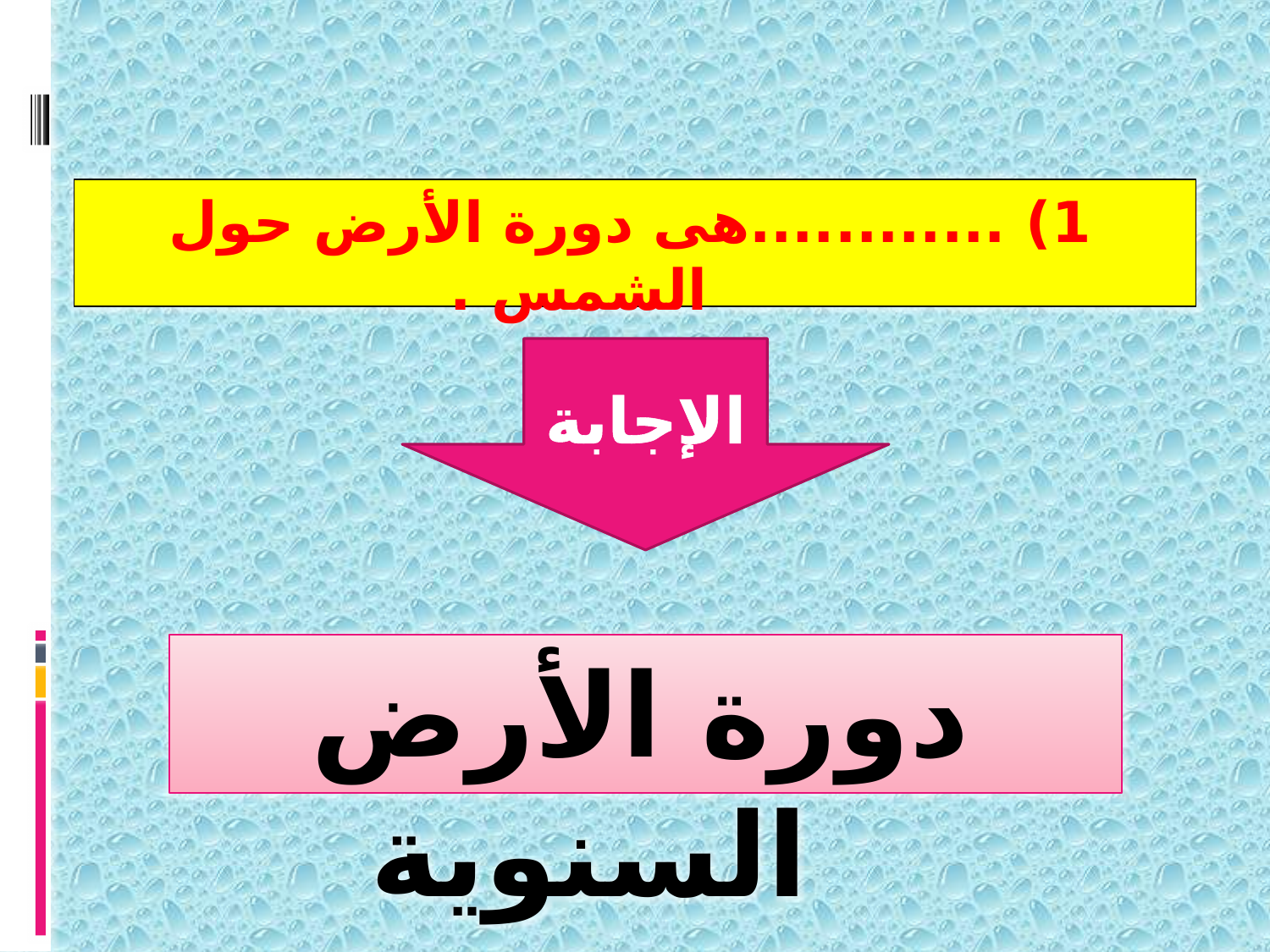

1) ............هى دورة الأرض حول الشمس .
الإجابة
دورة الأرض السنوية